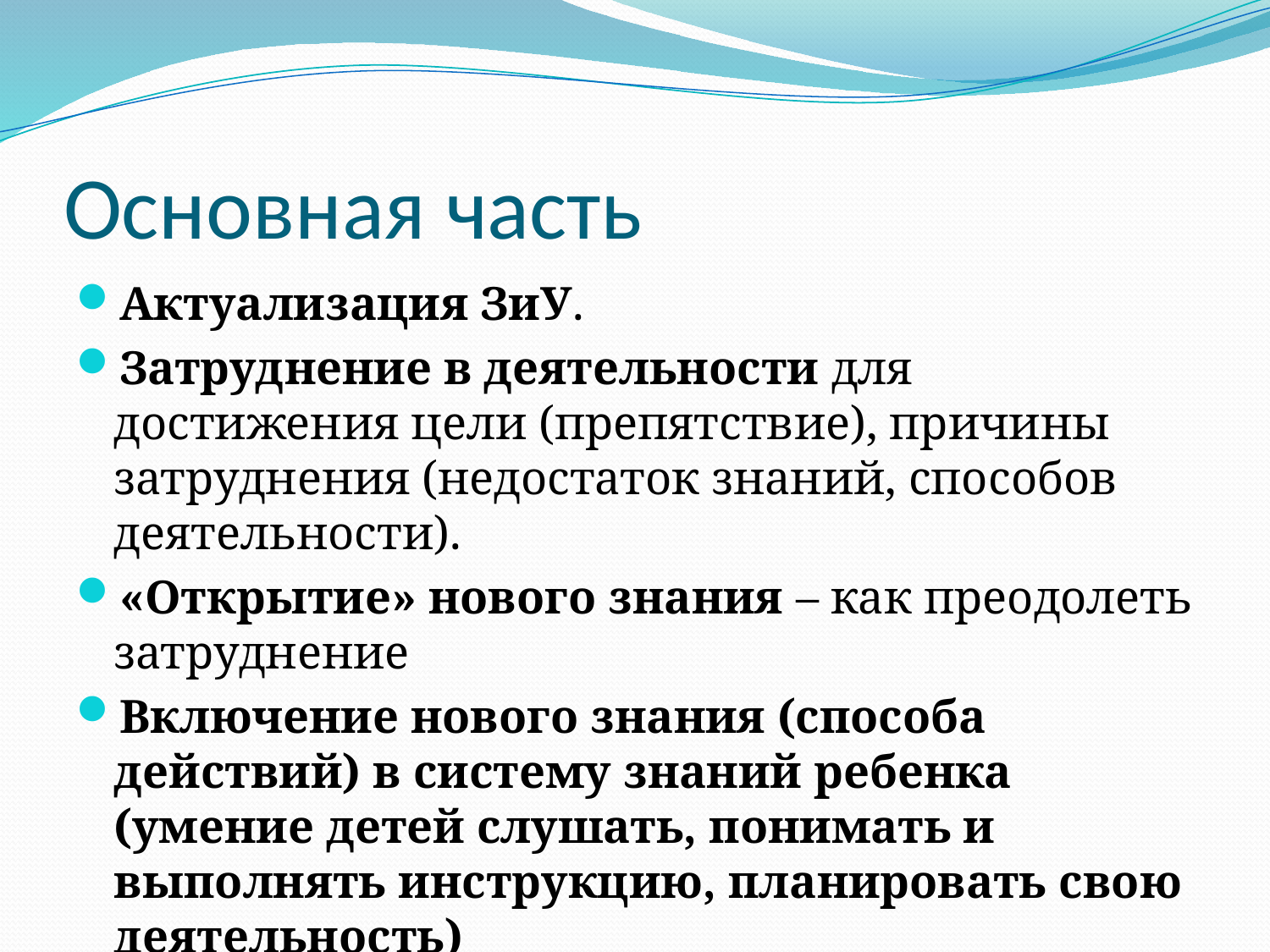

# Основная часть
Актуализация ЗиУ.
Затруднение в деятельности для достижения цели (препятствие), причины затруднения (недостаток знаний, способов деятельности).
«Открытие» нового знания – как преодолеть затруднение
Включение нового знания (способа действий) в систему знаний ребенка (умение детей слушать, понимать и выполнять инструкцию, планировать свою деятельность)